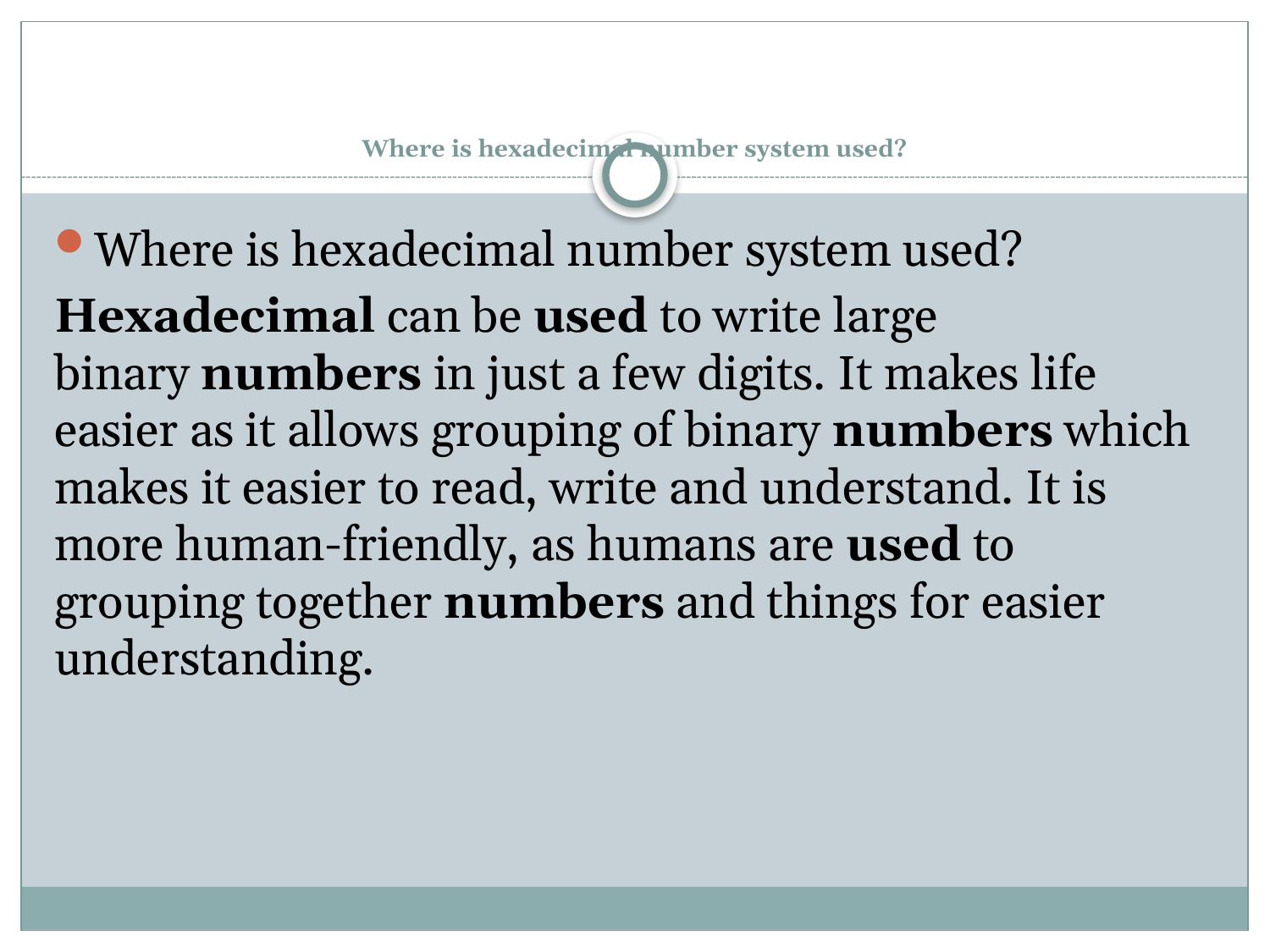

# Where is hexadecimal number system used?
Where is hexadecimal number system used?
Hexadecimal can be used to write large binary numbers in just a few digits. It makes life easier as it allows grouping of binary numbers which makes it easier to read, write and understand. It is more human-friendly, as humans are used to grouping together numbers and things for easier understanding.